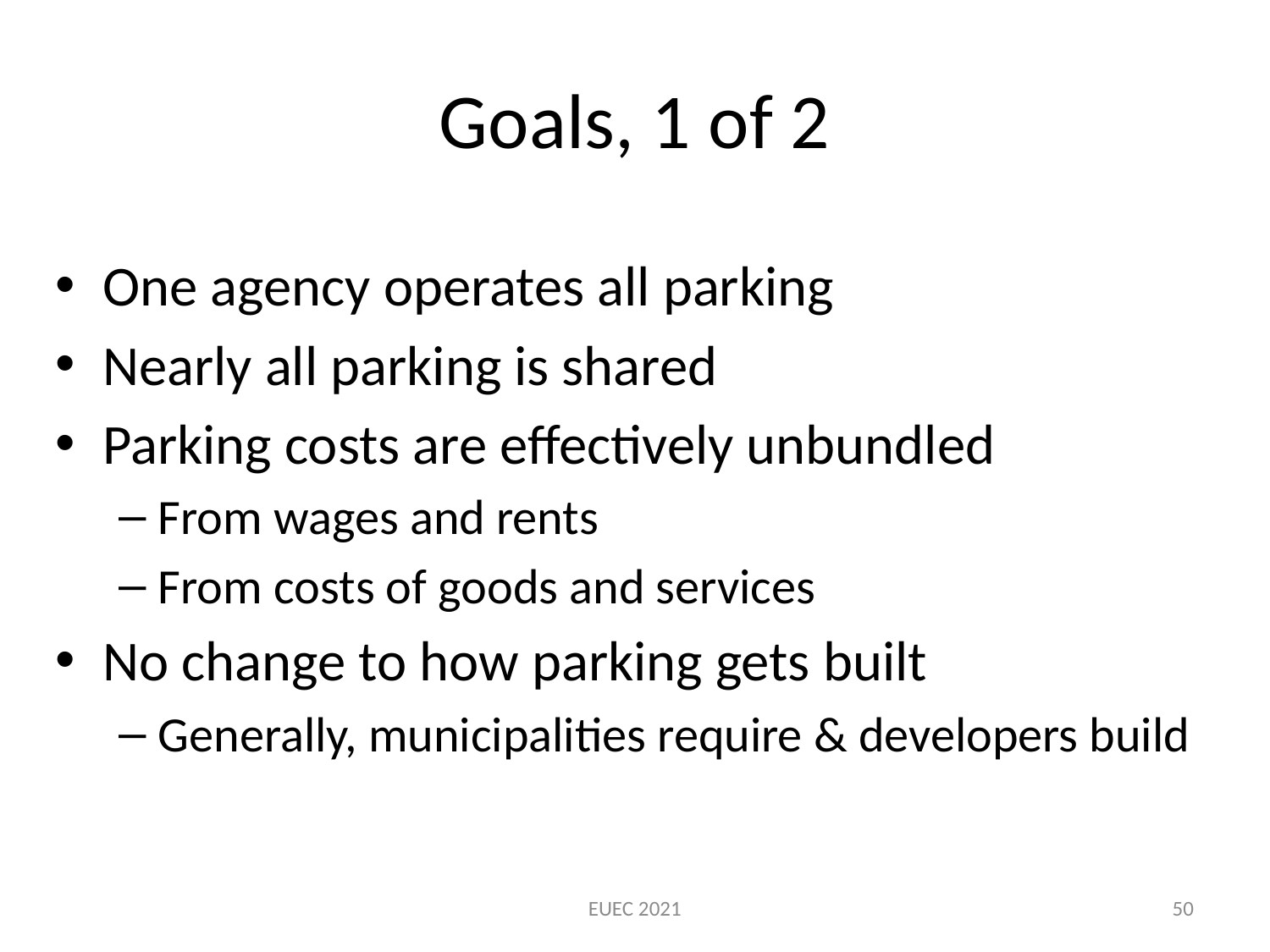

# Goals, 1 of 2
One agency operates all parking
Nearly all parking is shared
Parking costs are effectively unbundled
From wages and rents
From costs of goods and services
No change to how parking gets built
Generally, municipalities require & developers build
EUEC 2021
50